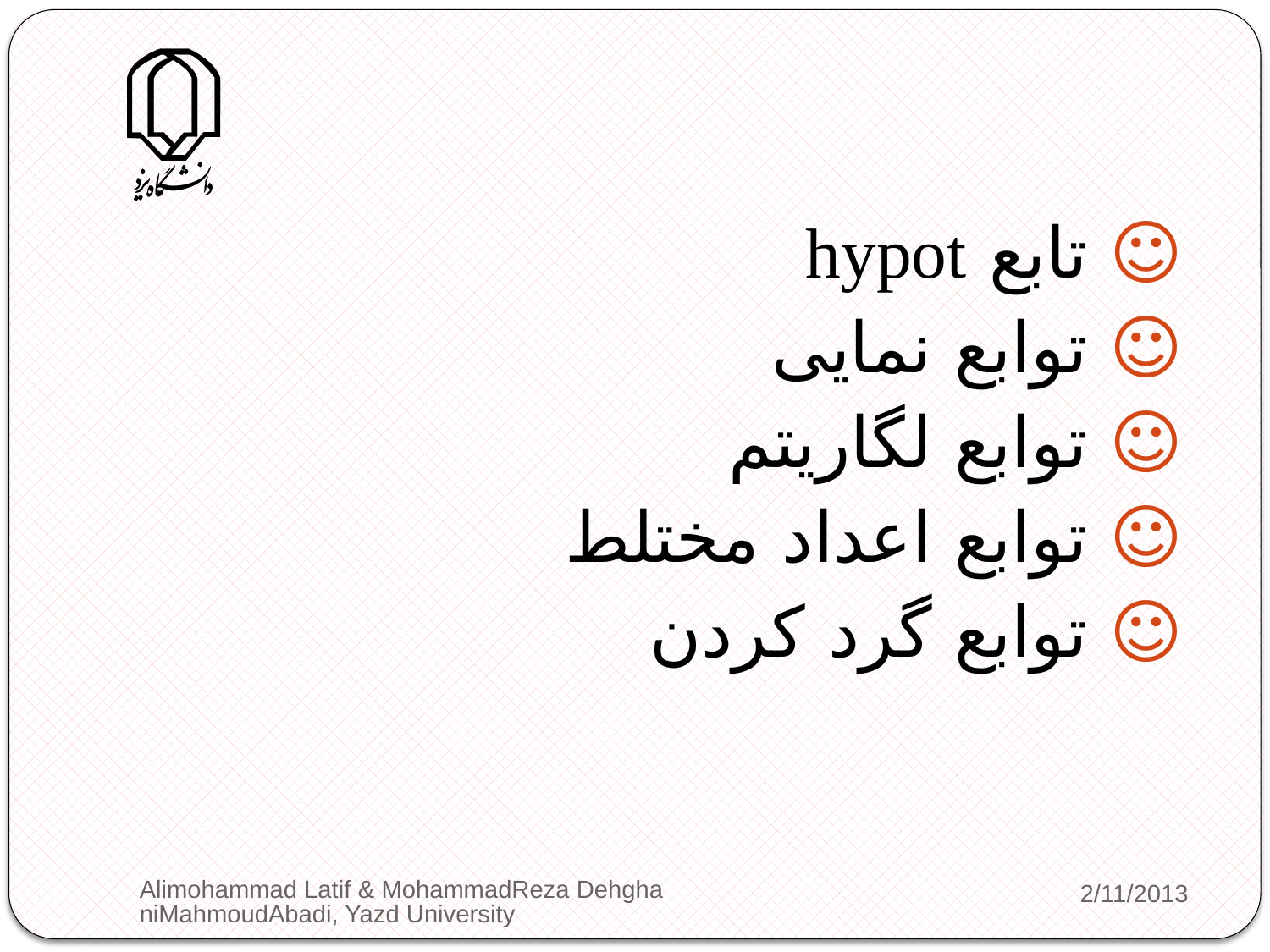

☺ تابع hypot
☺ توابع نمایی
☺ توابع لگاریتم
☺ توابع اعداد مختلط
☺ توابع گرد کردن

Alimohammad Latif & MohammadReza DehghaniMahmoudAbadi, Yazd University
2/11/2013
50